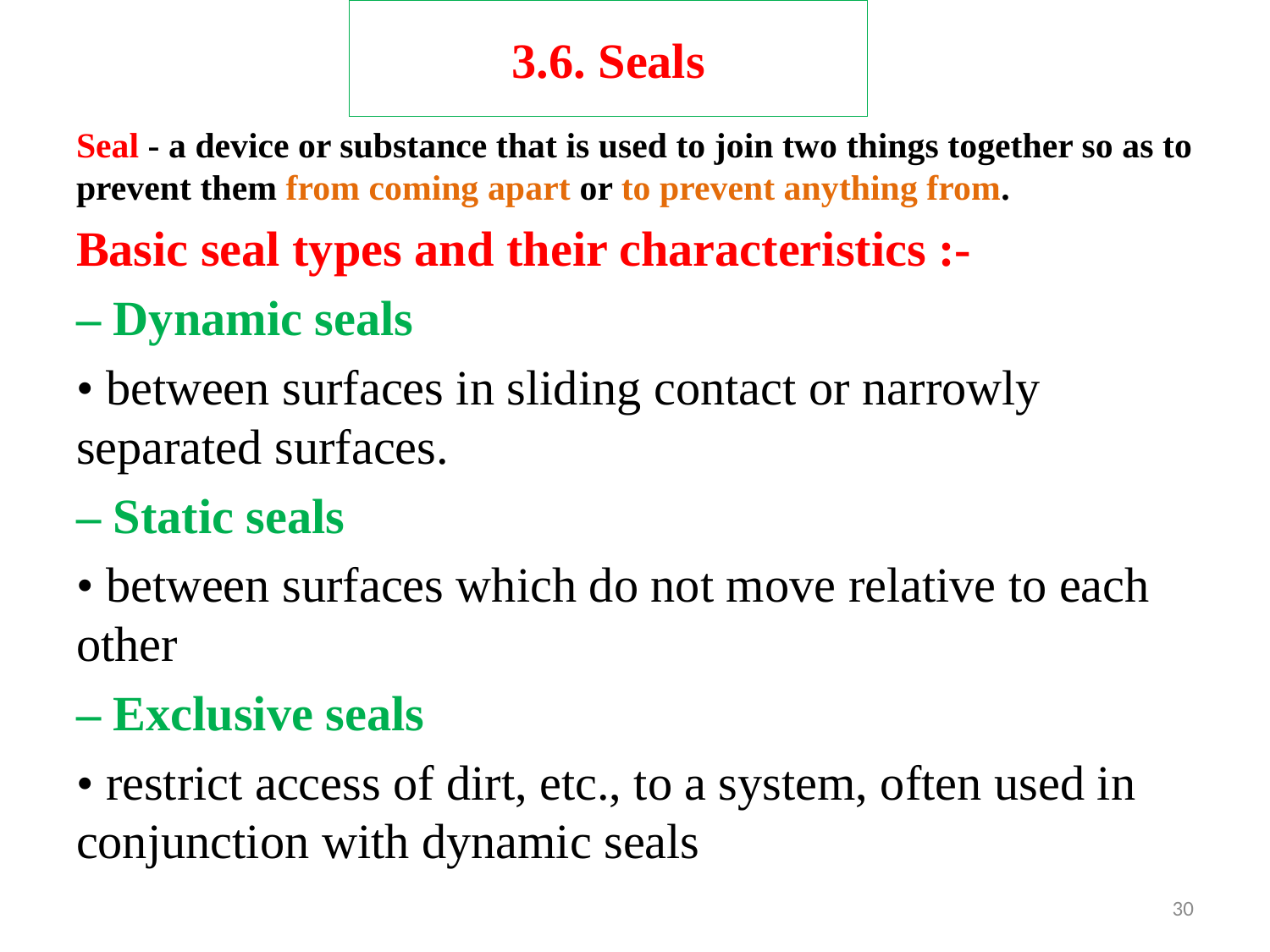

# 3.6. Seals
Seal - a device or substance that is used to join two things together so as to prevent them from coming apart or to prevent anything from.
Basic seal types and their characteristics :-
– Dynamic seals
• between surfaces in sliding contact or narrowly separated surfaces.
– Static seals
• between surfaces which do not move relative to each other
– Exclusive seals
• restrict access of dirt, etc., to a system, often used in conjunction with dynamic seals
30